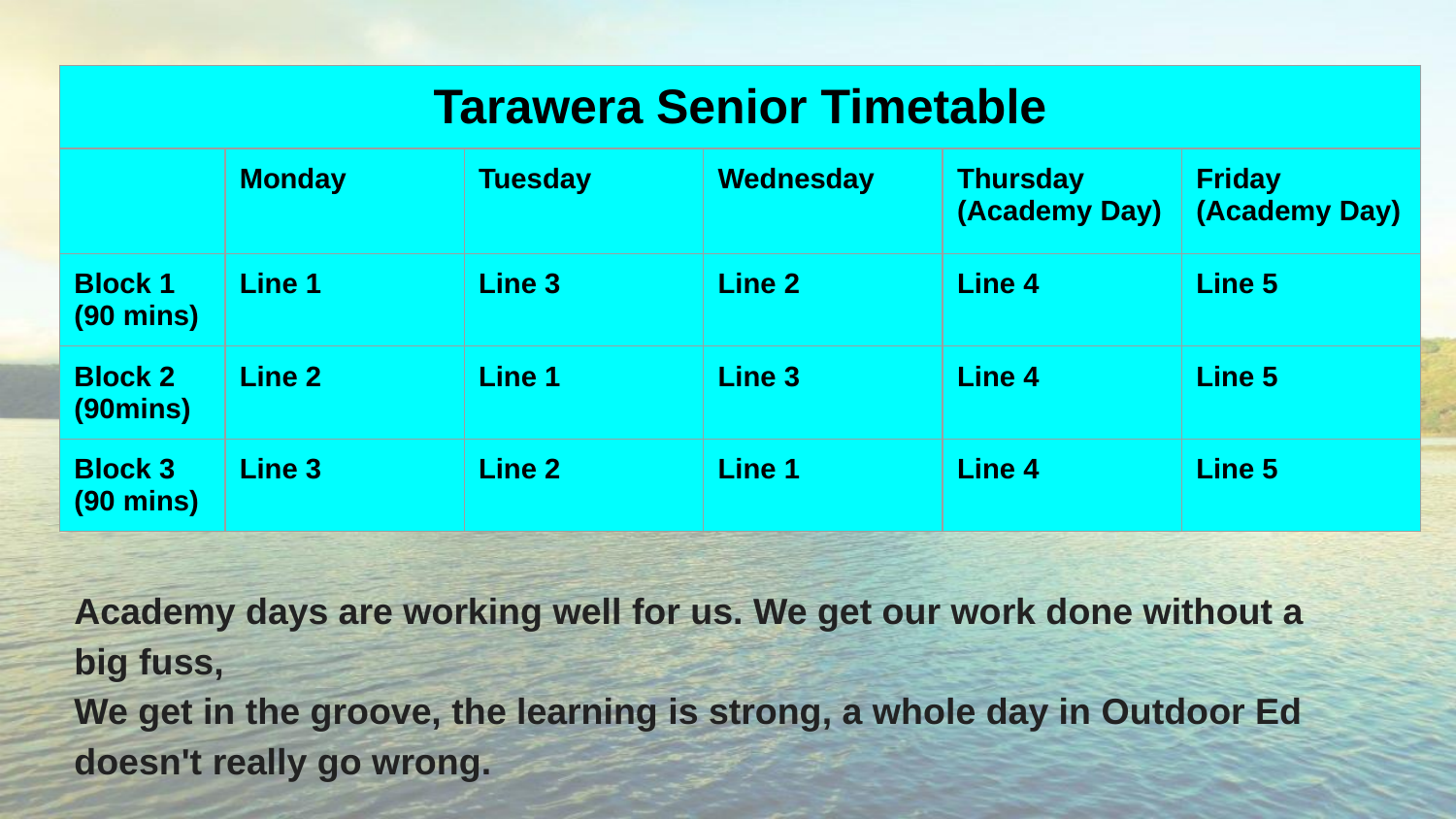

| Tarawera Senior Timetable |  |  |  |  |  |
| --- | --- | --- | --- | --- | --- |
|  | Monday | Tuesday | Wednesday | Thursday (Academy Day) | Friday (Academy Day) |
| Block 1 (90 mins) | Line 1 | Line 3 | Line 2 | Line 4 | Line 5 |
| Block 2 (90mins) | Line 2 | Line 1 | Line 3 | Line 4 | Line 5 |
| Block 3 (90 mins) | Line 3 | Line 2 | Line 1 | Line 4 | Line 5 |
Academy days are working well for us. We get our work done without a big fuss,
We get in the groove, the learning is strong, a whole day in Outdoor Ed doesn't really go wrong.